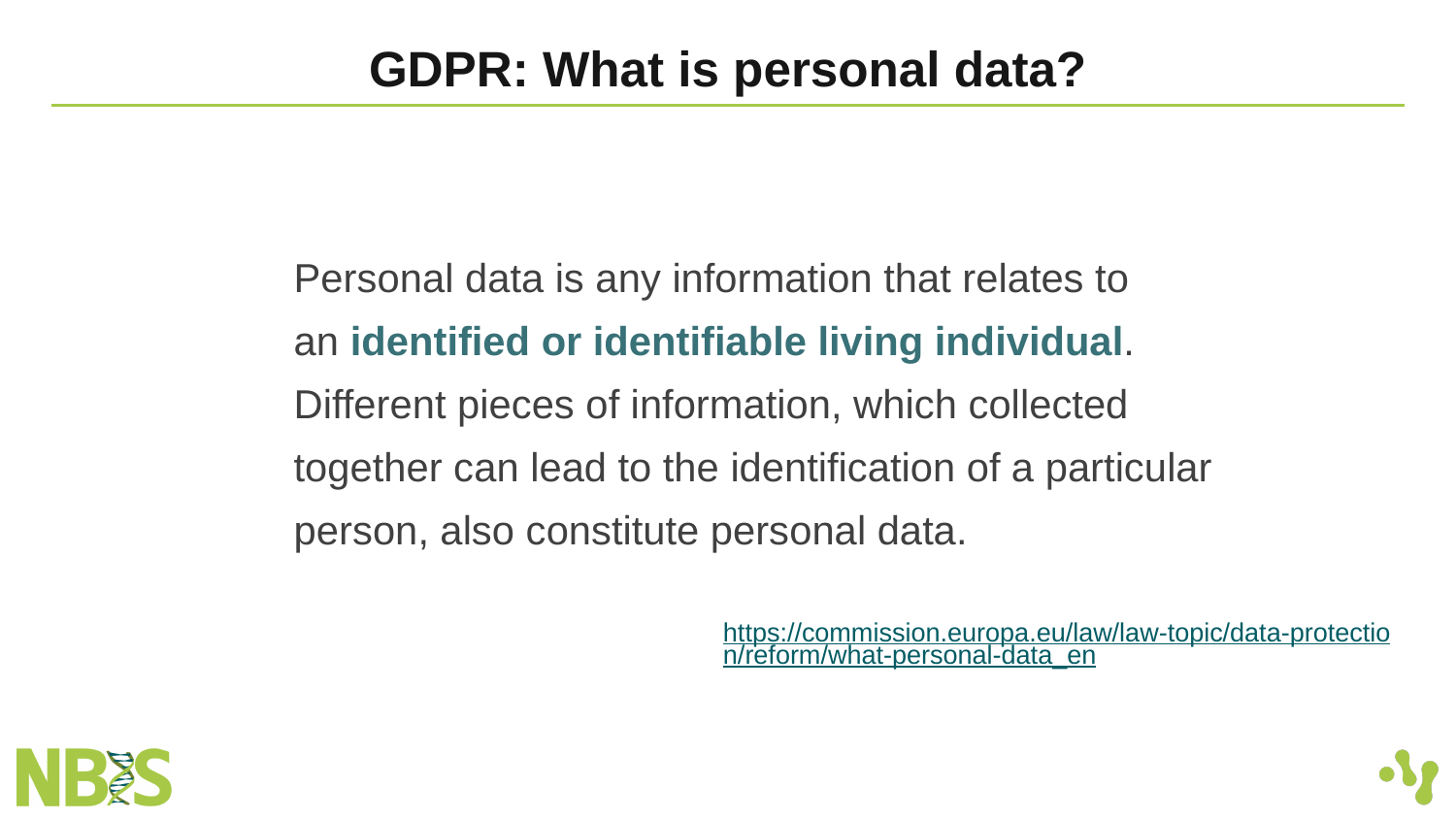

# GDPR: What is personal data?
Personal data is any information that relates to an identified or identifiable living individual. Different pieces of information, which collected together can lead to the identification of a particular person, also constitute personal data.
https://commission.europa.eu/law/law-topic/data-protection/reform/what-personal-data_en